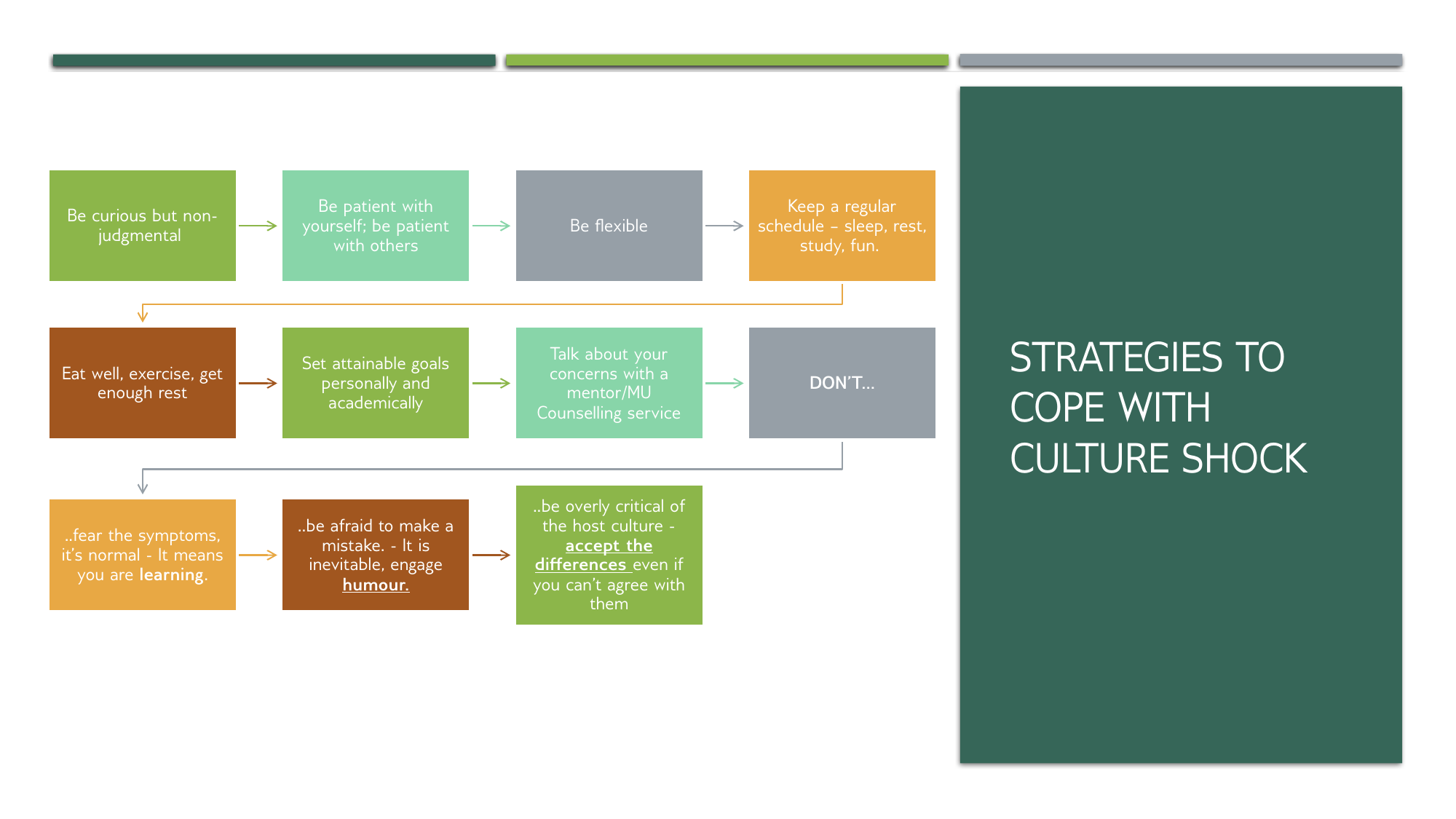

Be curious but non-judgmental

Be patient with yourself; be patient with others

Be flexible

Keep a regular schedule – sleep, rest, study, fun.

Eat well, exercise, get enough rest

Set attainable goals personally and academically

Talk about your concerns with a mentor/MU Counselling service

DON’T...

..fear the symptoms, it’s normal - It means you are learning.

..be afraid to make a mistake. - It is inevitable, engage humour.
..be overly critical of the host culture - accept the differences even if you can’t agree with them
# Strategies to cope with culture shock